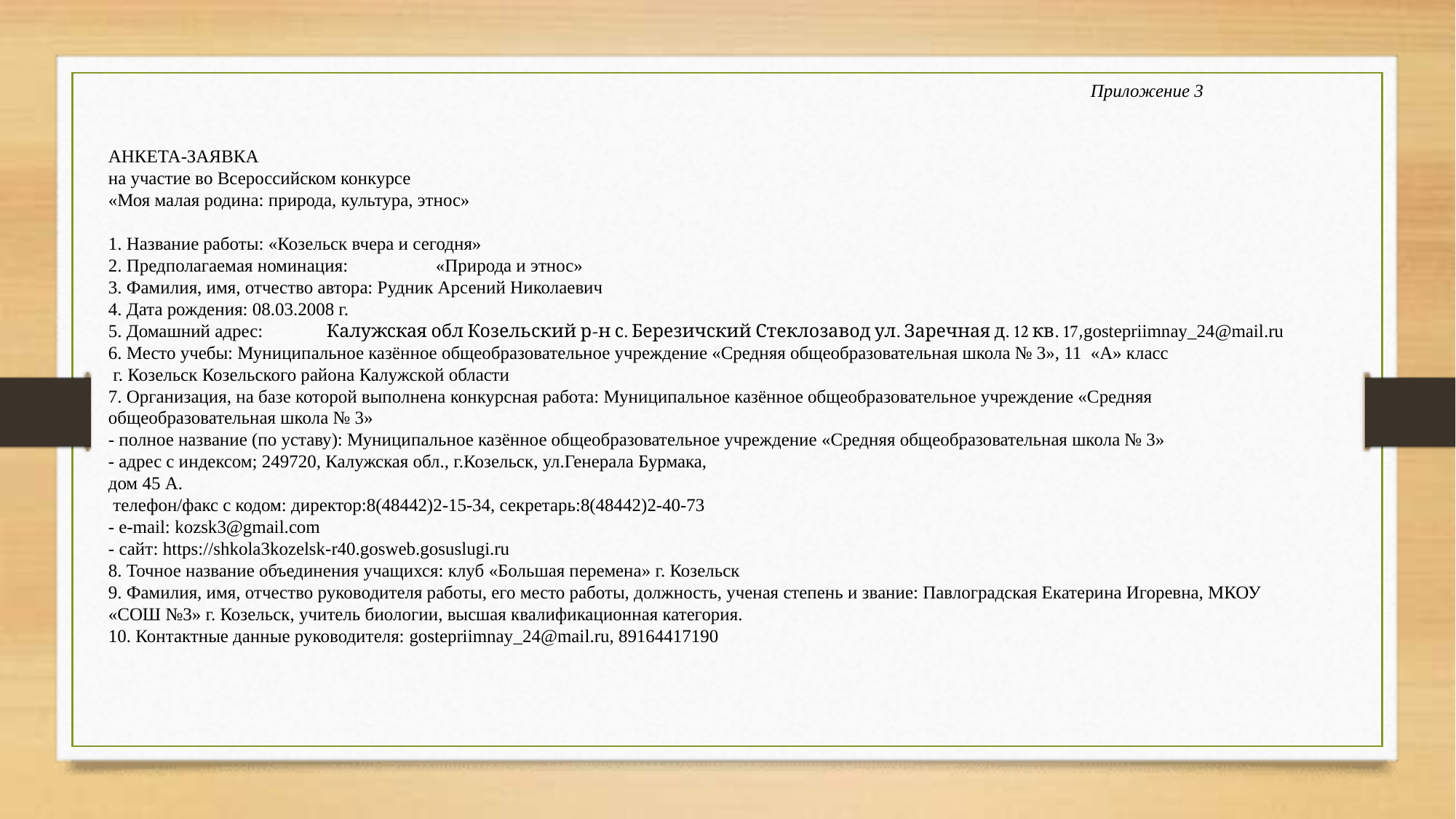

Приложение 3

АНКЕТА-ЗАЯВКА
на участие во Всероссийском конкурсе
«Моя малая родина: природа, культура, этнос»

1. Название работы: «Козельск вчера и сегодня»
2. Предполагаемая номинация:	«Природа и этнос»
3. Фамилия, имя, отчество автора: Рудник Арсений Николаевич
4. Дата рождения: 08.03.2008 г.
5. Домашний адрес: 	Калужская обл Козельский р-н с. Березичский Стеклозавод ул. Заречная д. 12 кв. 17,gostepriimnay_24@mail.ru
6. Место учебы: Муниципальное казённое общеобразовательное учреждение «Средняя общеобразовательная школа № 3», 11  «А» класс
 г. Козельск Козельского района Калужской области
7. Организация, на базе которой выполнена конкурсная работа: Муниципальное казённое общеобразовательное учреждение «Средняя общеобразовательная школа № 3»
- полное название (по уставу): Муниципальное казённое общеобразовательное учреждение «Средняя общеобразовательная школа № 3»
- адрес с индексом; 249720, Калужская обл., г.Козельск, ул.Генерала Бурмака,
дом 45 А.
 телефон/факс с кодом: директор:8(48442)2-15-34, секретарь:8(48442)2-40-73
- e-mail: kozsk3@gmail.com
- сайт: https://shkola3kozelsk-r40.gosweb.gosuslugi.ru
8. Точное название объединения учащихся: клуб «Большая перемена» г. Козельск
9. Фамилия, имя, отчество руководителя работы, его место работы, должность, ученая степень и звание: Павлоградская Екатерина Игоревна, МКОУ «СОШ №3» г. Козельск, учитель биологии, высшая квалификационная категория.
10. Контактные данные руководителя: gostepriimnay_24@mail.ru, 89164417190